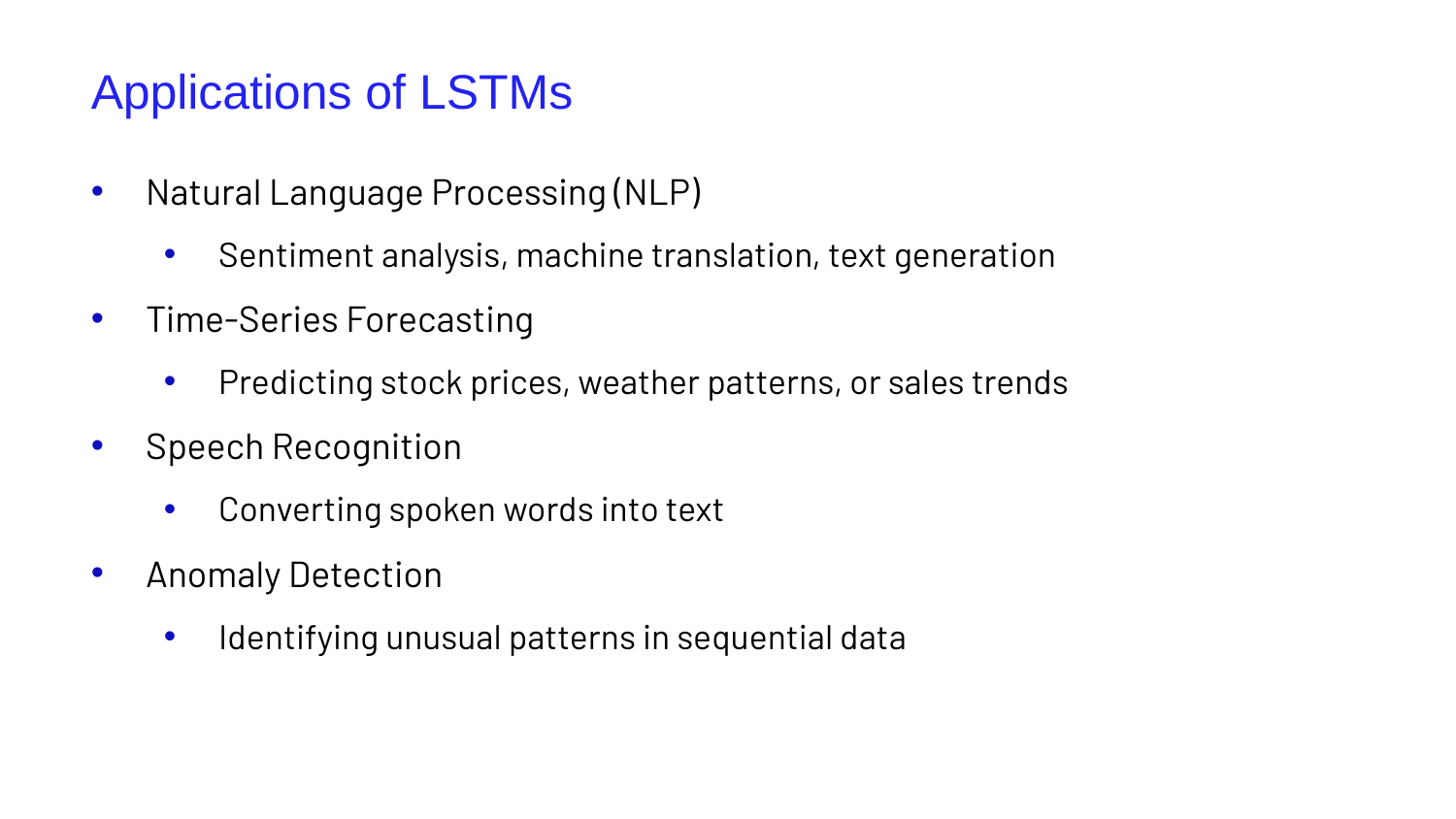

Applications of LSTMs
Natural Language Processing (NLP)
Sentiment analysis, machine translation, text generation
Time-Series Forecasting
Predicting stock prices, weather patterns, or sales trends
Speech Recognition
Converting spoken words into text
Anomaly Detection
Identifying unusual patterns in sequential data